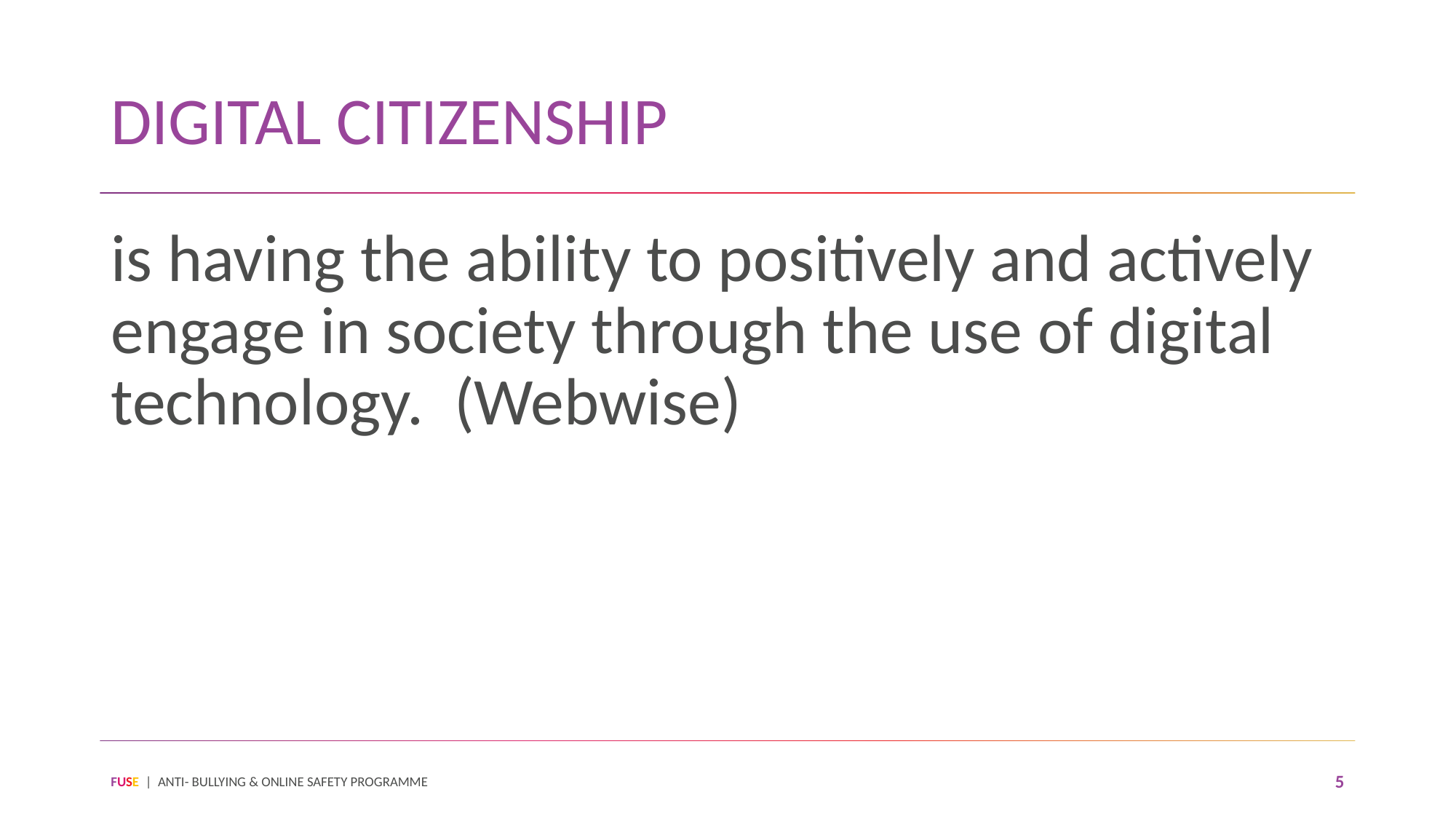

# DIGITAL CITIZENSHIP
is having the ability to positively and actively engage in society through the use of digital technology.  (Webwise)

FUSE  |  ANTI- BULLYING & ONLINE SAFETY PROGRAMME
5